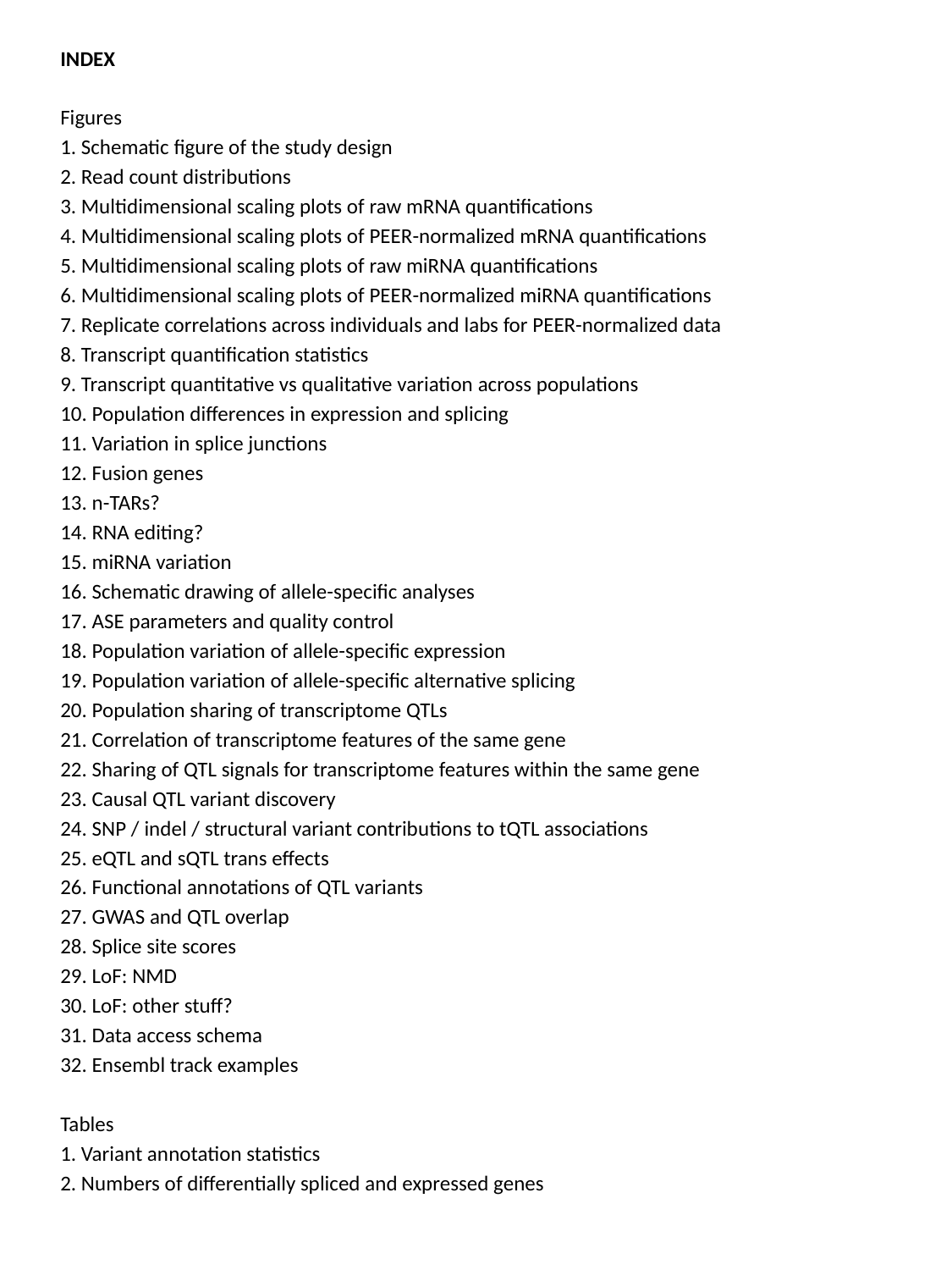

INDEX

Figures
1. Schematic figure of the study design
2. Read count distributions
3. Multidimensional scaling plots of raw mRNA quantifications
4. Multidimensional scaling plots of PEER-normalized mRNA quantifications
5. Multidimensional scaling plots of raw miRNA quantifications
6. Multidimensional scaling plots of PEER-normalized miRNA quantifications
7. Replicate correlations across individuals and labs for PEER-normalized data
8. Transcript quantification statistics
9. Transcript quantitative vs qualitative variation across populations
10. Population differences in expression and splicing
11. Variation in splice junctions
12. Fusion genes
13. n-TARs?
14. RNA editing?
15. miRNA variation
16. Schematic drawing of allele-specific analyses
17. ASE parameters and quality control
18. Population variation of allele-specific expression
19. Population variation of allele-specific alternative splicing
20. Population sharing of transcriptome QTLs
21. Correlation of transcriptome features of the same gene
22. Sharing of QTL signals for transcriptome features within the same gene
23. Causal QTL variant discovery
24. SNP / indel / structural variant contributions to tQTL associations
25. eQTL and sQTL trans effects
26. Functional annotations of QTL variants
27. GWAS and QTL overlap
28. Splice site scores
29. LoF: NMD
30. LoF: other stuff?
31. Data access schema
32. Ensembl track examples

Tables
1. Variant annotation statistics
2. Numbers of differentially spliced and expressed genes